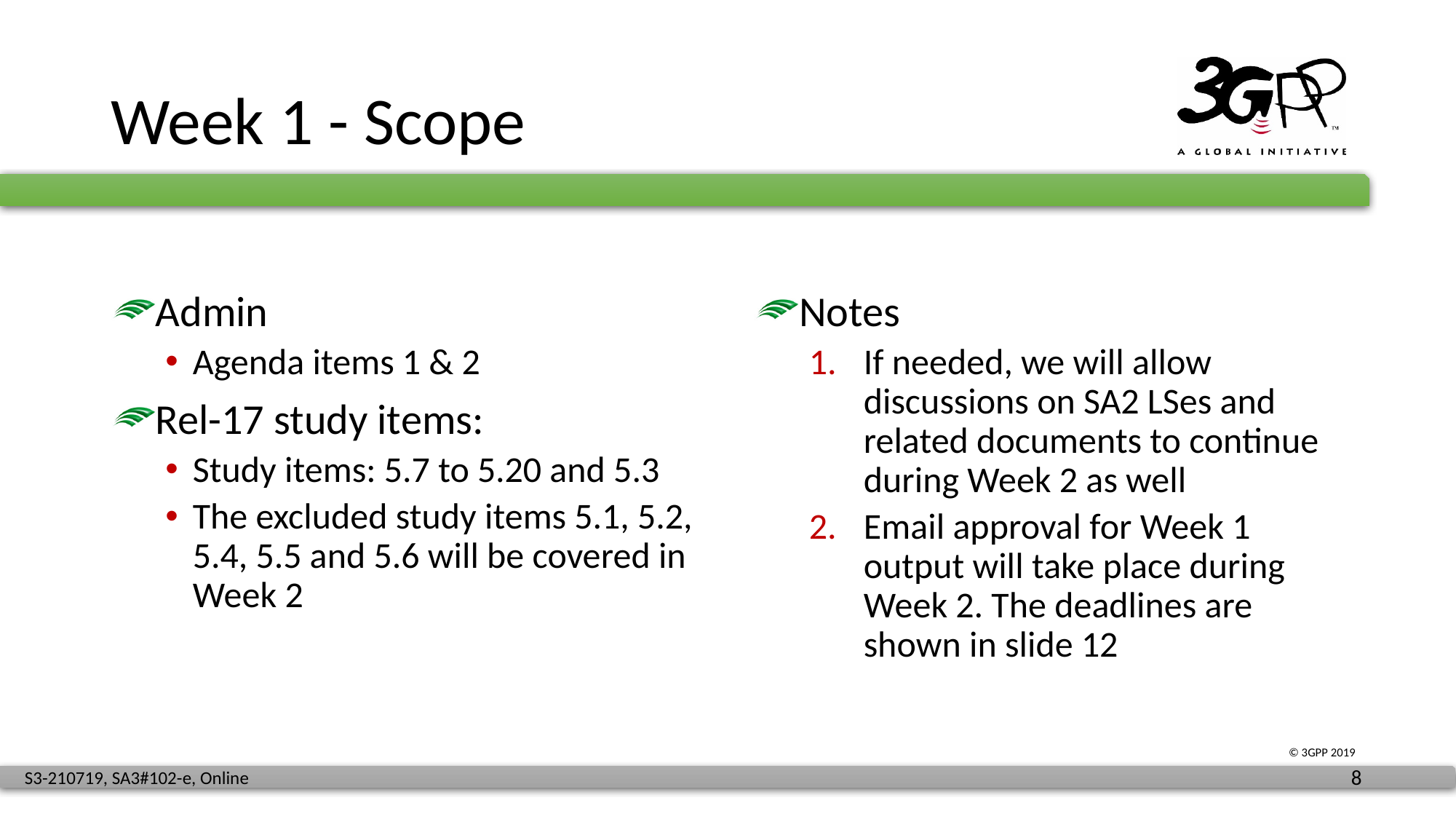

# Week 1 - Scope

Admin
Agenda items 1 & 2
Rel-17 study items:
Study items: 5.7 to 5.20 and 5.3
The excluded study items 5.1, 5.2, 5.4, 5.5 and 5.6 will be covered in Week 2

Notes
If needed, we will allow discussions on SA2 LSes and related documents to continue during Week 2 as well
Email approval for Week 1 output will take place during Week 2. The deadlines are shown in slide 12